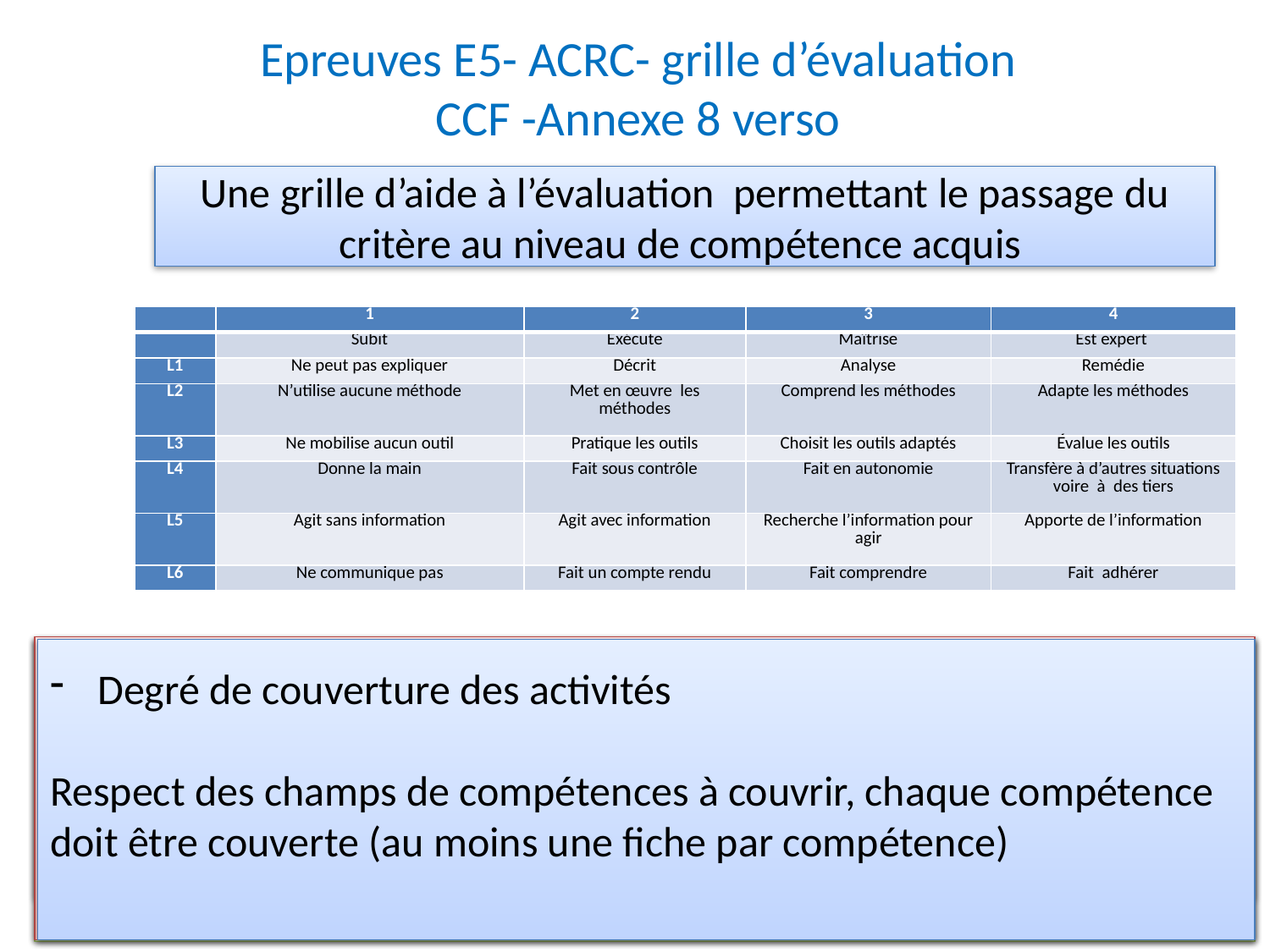

# Epreuves E5- ACRC- grille d’évaluation CCF -Annexe 8 verso
Une grille d’aide à l’évaluation  permettant le passage du critère au niveau de compétence acquis
|  | 1 | 2 | 3 | 4 |
| --- | --- | --- | --- | --- |
|  | Subit | Exécute | Maîtrise | Est expert |
| L1 | Ne peut pas expliquer | Décrit | Analyse | Remédie |
| L2 | N’utilise aucune méthode | Met en œuvre les méthodes | Comprend les méthodes | Adapte les méthodes |
| L3 | Ne mobilise aucun outil | Pratique les outils | Choisit les outils adaptés | Évalue les outils |
| L4 | Donne la main | Fait sous contrôle | Fait en autonomie | Transfère à d’autres situations voire à des tiers |
| L5 | Agit sans information | Agit avec information | Recherche l’information pour agir | Apporte de l’information |
| L6 | Ne communique pas | Fait un compte rendu | Fait comprendre | Fait adhérer |
Qualité de la communication
Satisfaire ce critère, pour chaque  compétence impose :

Capacité à expliciter (1-6) un contenu (5) avec recul (4) en mobilisant des outils (PP, documents…) (3) avec méthode (plan construit , argumentation…) (2)

- Qualité de l’analyse des spécificités de l’UC
- Qualité de l’analyse des situations professionnelles
Satisfaire ces critères, pour chaque  compétence impose :
D ’observer, de collecter des informations, (L5) afin de les analyser , les expliquer, (L1 et 6)
   De mobiliser des méthodes et des outils  (L2,3)  de façon autonome (L4)
- Utilisation pertinente des outils et méthodes
- Efficacité du recours aux TIC
- Efficacité de l’interrogation du SIC
- Qualité de l’exploitation du SIC
Satisfaire ces critères, pour chaque  compétence impose :
de connaitre les outils et méthodes ( 5) de savoir les expliquer (1-6)) de les mobiliser (2-3) de façon autonome (4)
Degré de couverture des activités

Respect des champs de compétences à couvrir, chaque compétence doit être couverte (au moins une fiche par compétence)